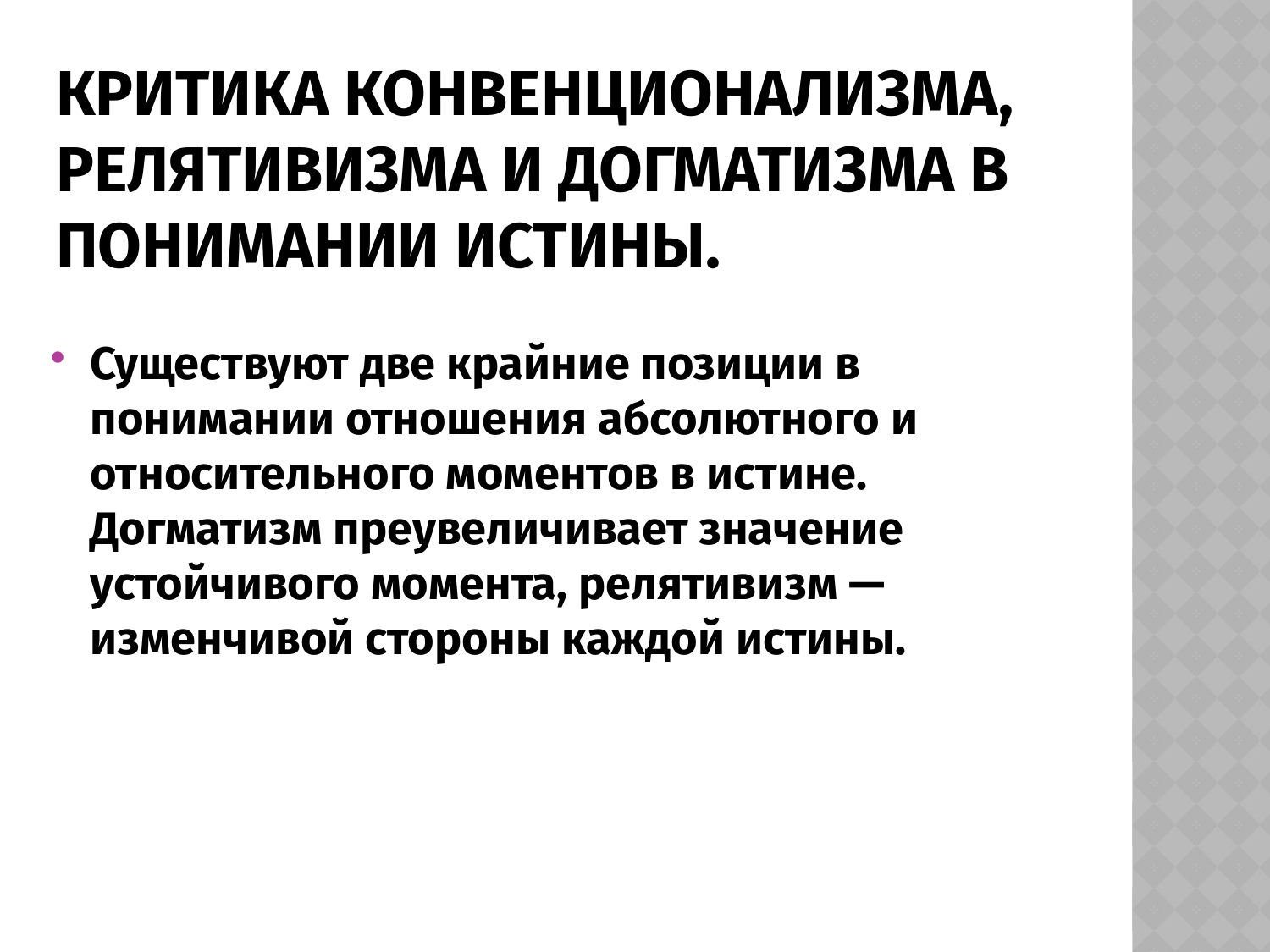

# Критика конвенционализма, релятивизма и догматизма в понимании истины.
Существуют две крайние позиции в понимании отношения абсолютного и относительного моментов в истине. Догматизм преувеличивает значение устойчивого момента, релятивизм — изменчивой стороны каждой истины.